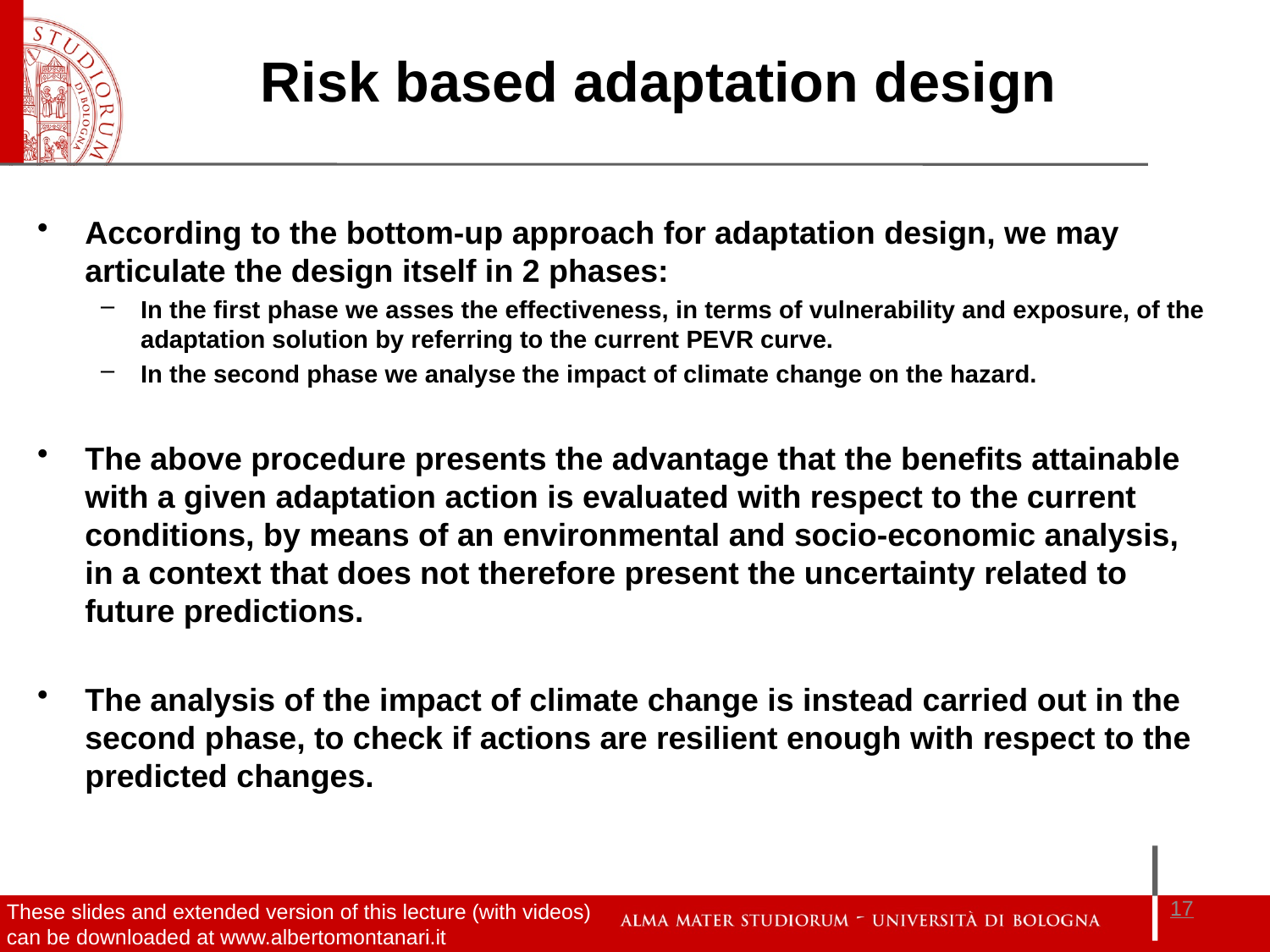

Risk based adaptation design
According to the bottom-up approach for adaptation design, we may articulate the design itself in 2 phases:
In the first phase we asses the effectiveness, in terms of vulnerability and exposure, of the adaptation solution by referring to the current PEVR curve.
In the second phase we analyse the impact of climate change on the hazard.

The above procedure presents the advantage that the benefits attainable with a given adaptation action is evaluated with respect to the current conditions, by means of an environmental and socio-economic analysis, in a context that does not therefore present the uncertainty related to future predictions.

The analysis of the impact of climate change is instead carried out in the second phase, to check if actions are resilient enough with respect to the predicted changes.
17